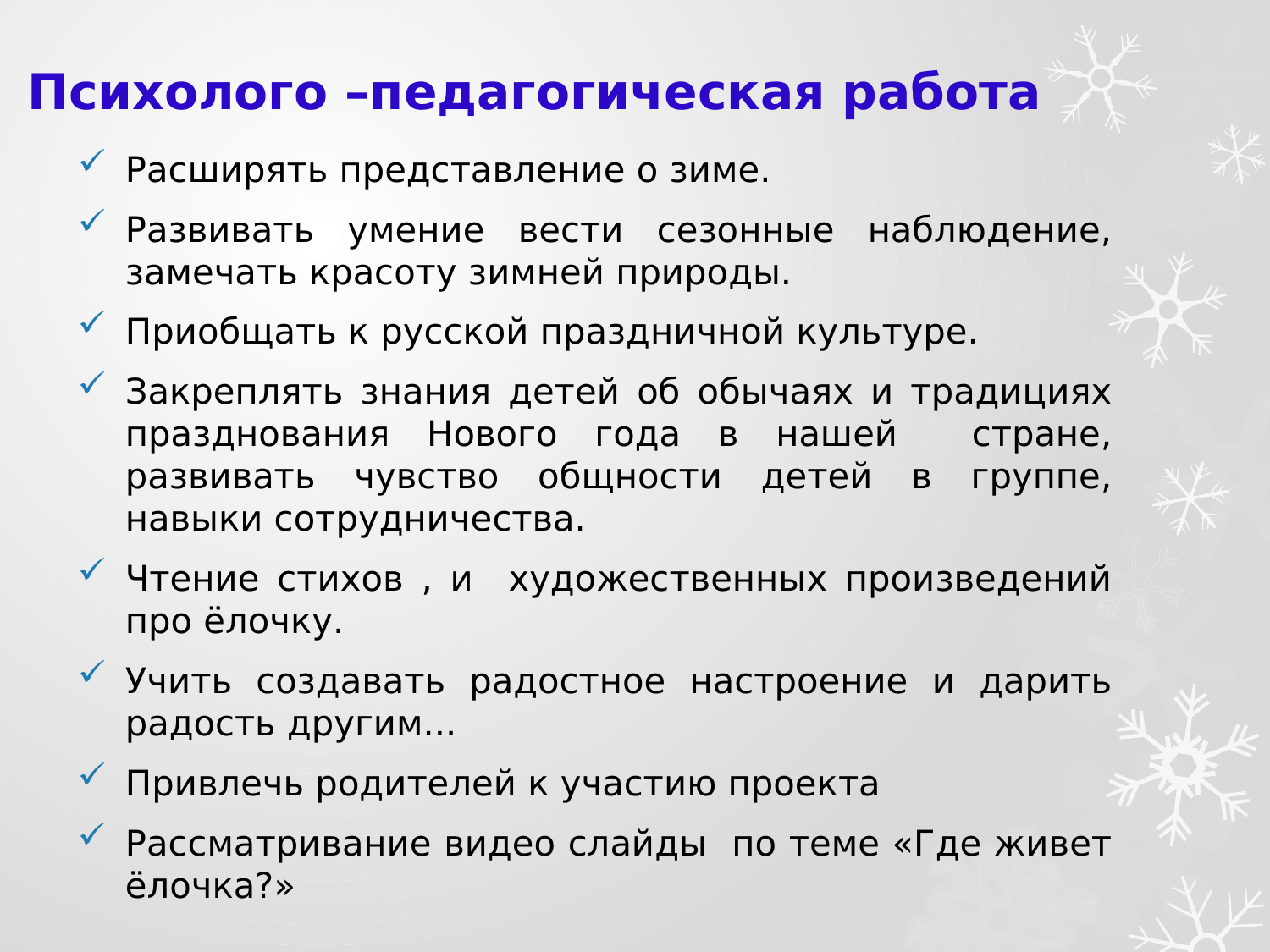

# Психолого –педагогическая работа
Расширять представление о зиме.
Развивать умение вести сезонные наблюдение, замечать красоту зимней природы.
Приобщать к русской праздничной культуре.
Закреплять знания детей об обычаях и традициях празднования Нового года в нашей  стране, развивать чувство общности детей в группе, навыки сотрудничества.
Чтение стихов , и  художественных произведений про ёлочку.
Учить создавать радостное настроение и дарить радость другим...
Привлечь родителей к участию проекта
Рассматривание видео слайды  по теме «Где живет ёлочка?»